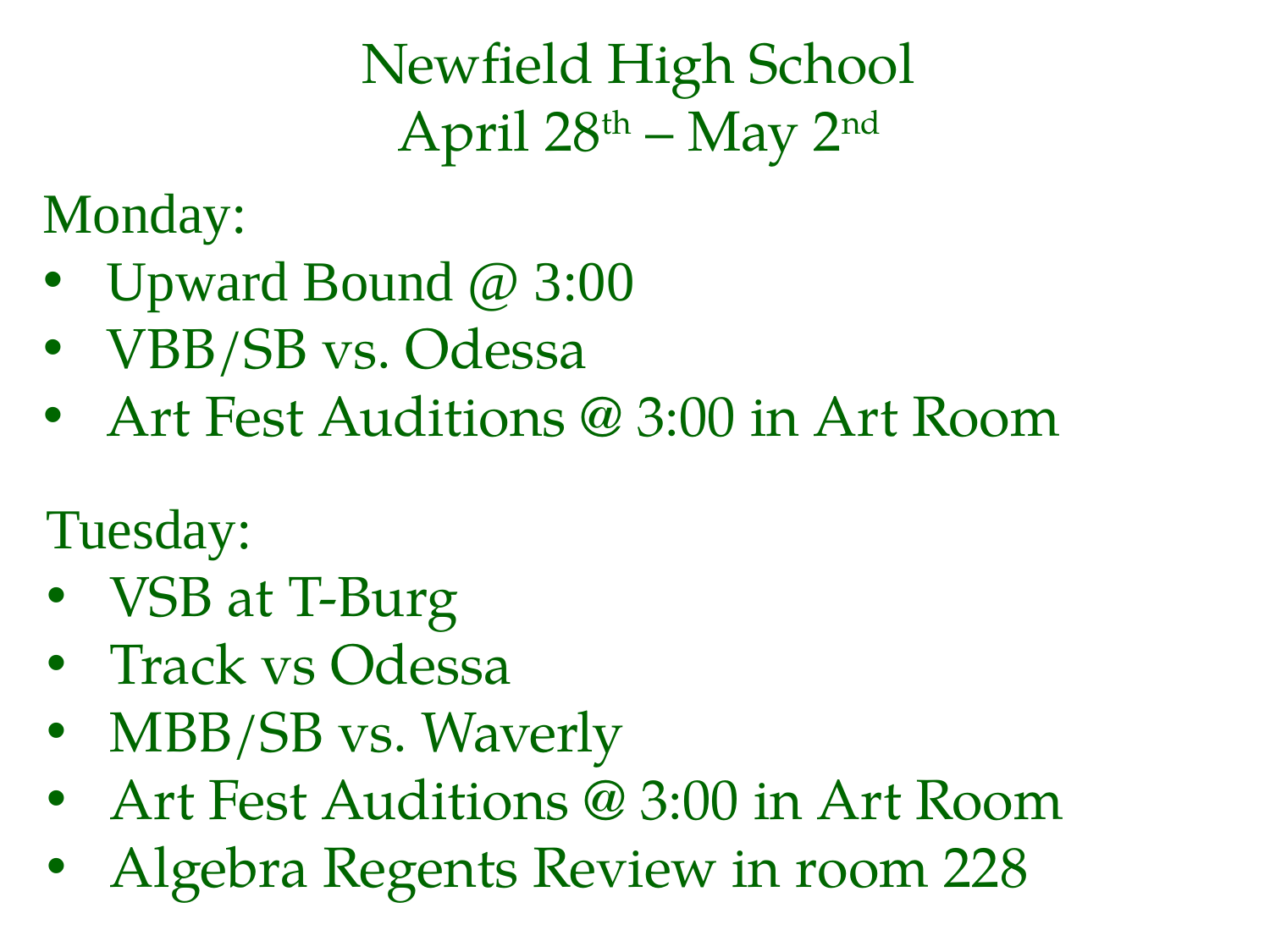

Newfield High School
April 28th – May 2nd
Monday:
Upward Bound @ 3:00
VBB/SB vs. Odessa
Art Fest Auditions @ 3:00 in Art Room
Tuesday:
VSB at T-Burg
Track vs Odessa
MBB/SB vs. Waverly
Art Fest Auditions @ 3:00 in Art Room
Algebra Regents Review in room 228